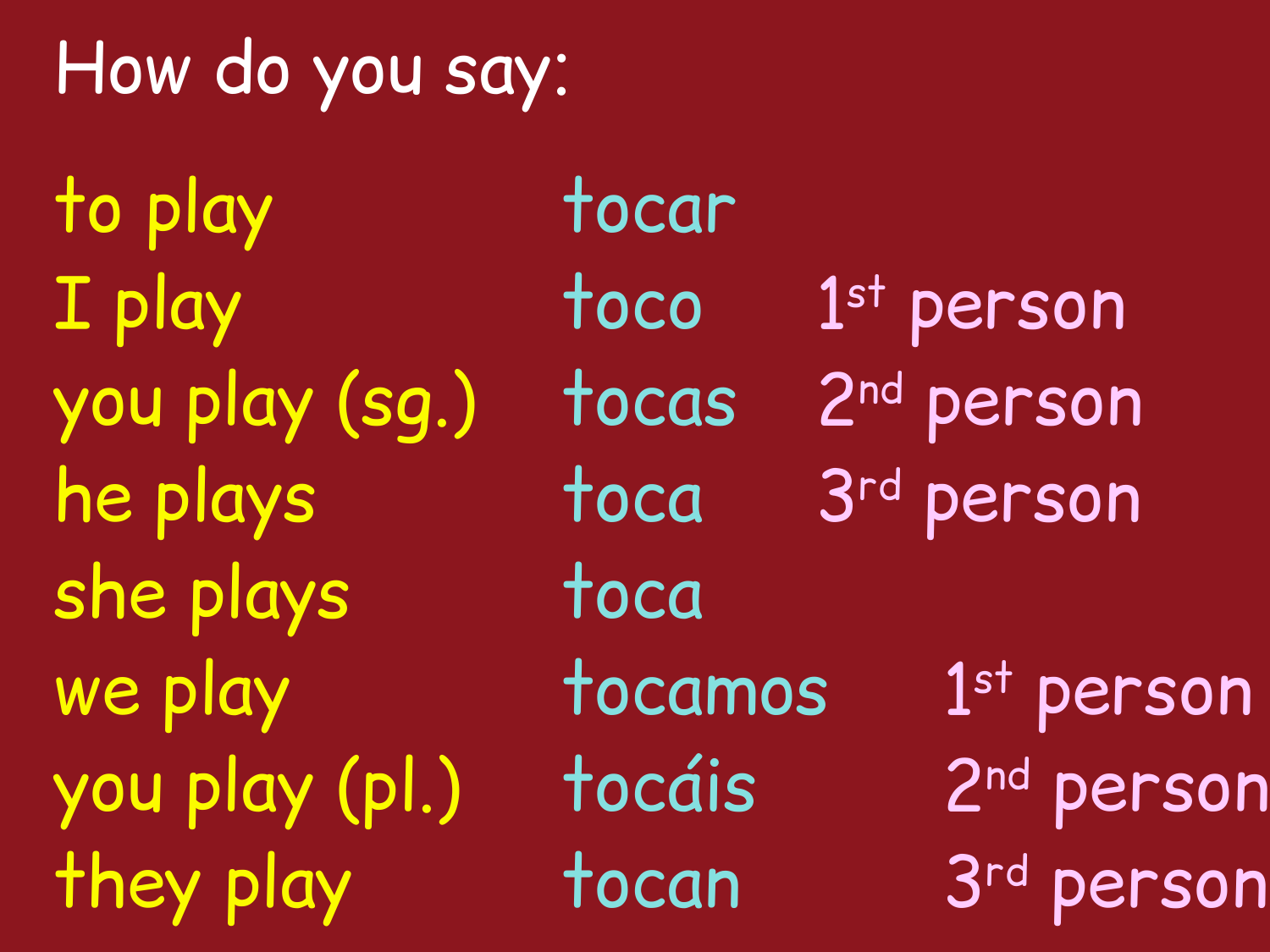

How do you say:

to play			tocar
I play			toco	1st person
you play (sg.)	tocas	2nd person
he plays		toca	3rd person
she plays		toca
we play			tocamos	1st person
you play (pl.)	tocáis		2nd person
they play		tocan		3rd person